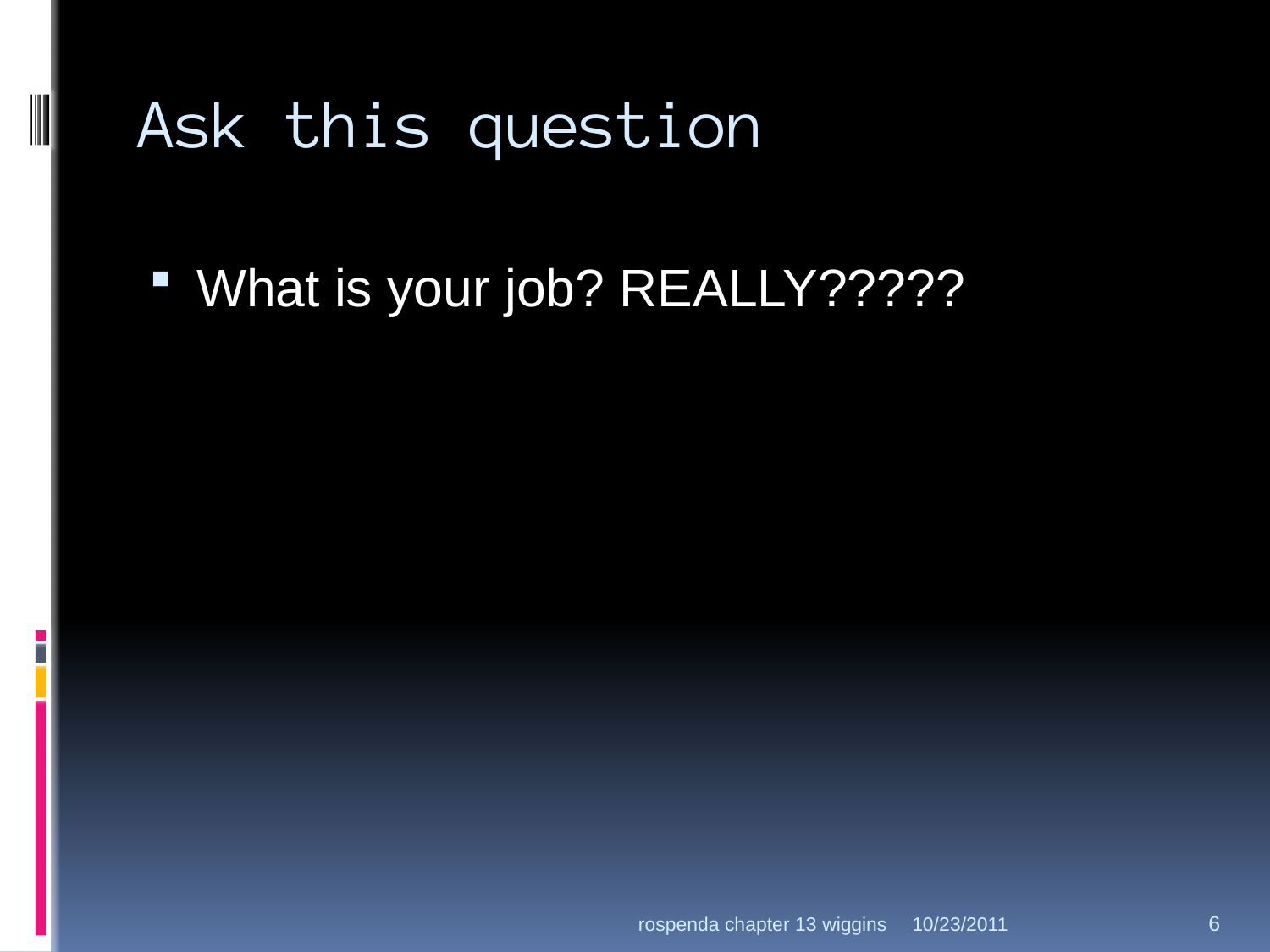

# Ask this question
What is your job? REALLY?????
rospenda chapter 13 wiggins
10/23/2011
6